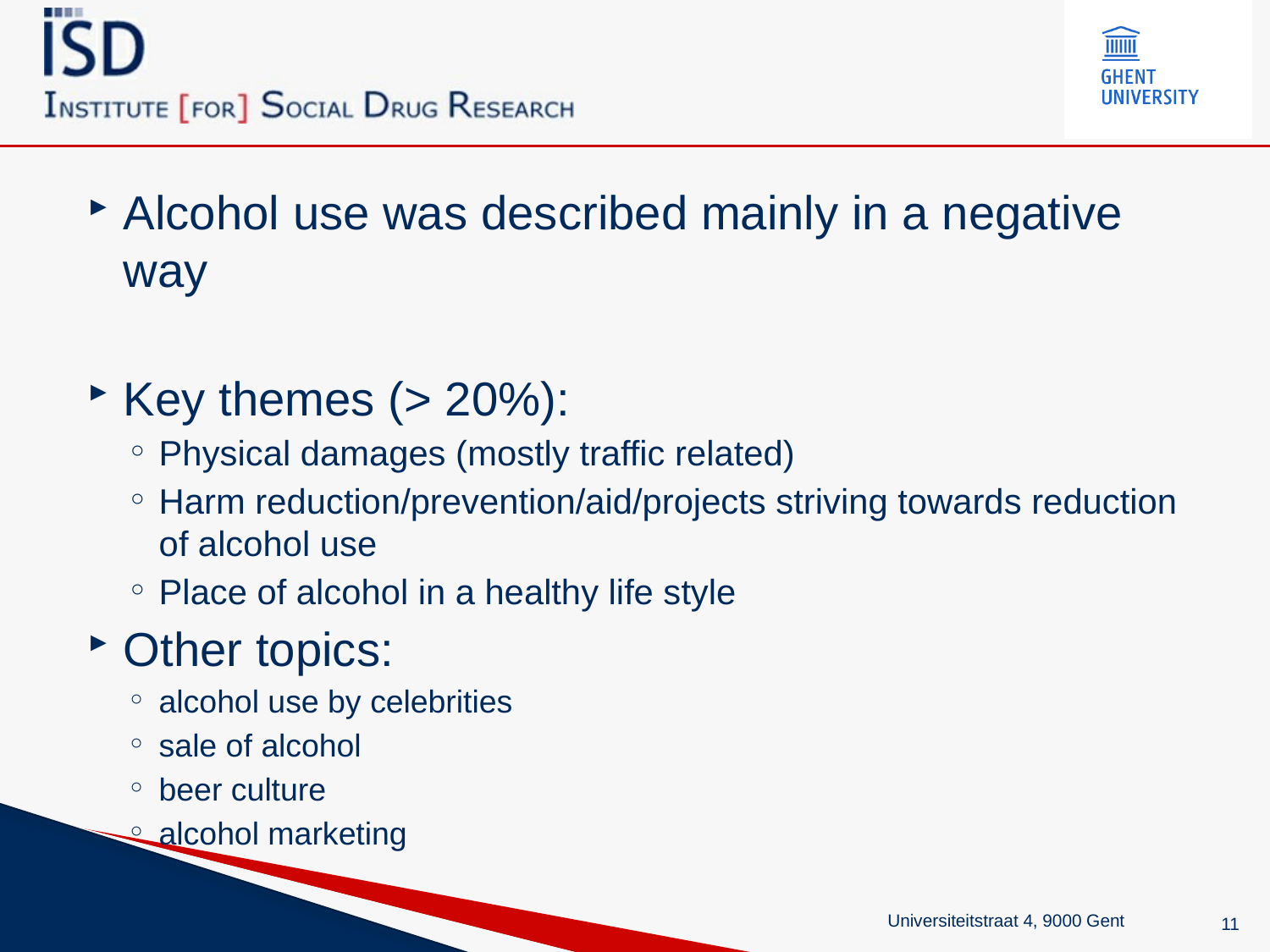

Alcohol use was described mainly in a negative way

Key themes (> 20%):
Physical damages (mostly traffic related)
Harm reduction/prevention/aid/projects striving towards reduction of alcohol use
Place of alcohol in a healthy life style
Other topics:
alcohol use by celebrities
sale of alcohol
beer culture
alcohol marketing
Universiteitstraat 4, 9000 Gent
11